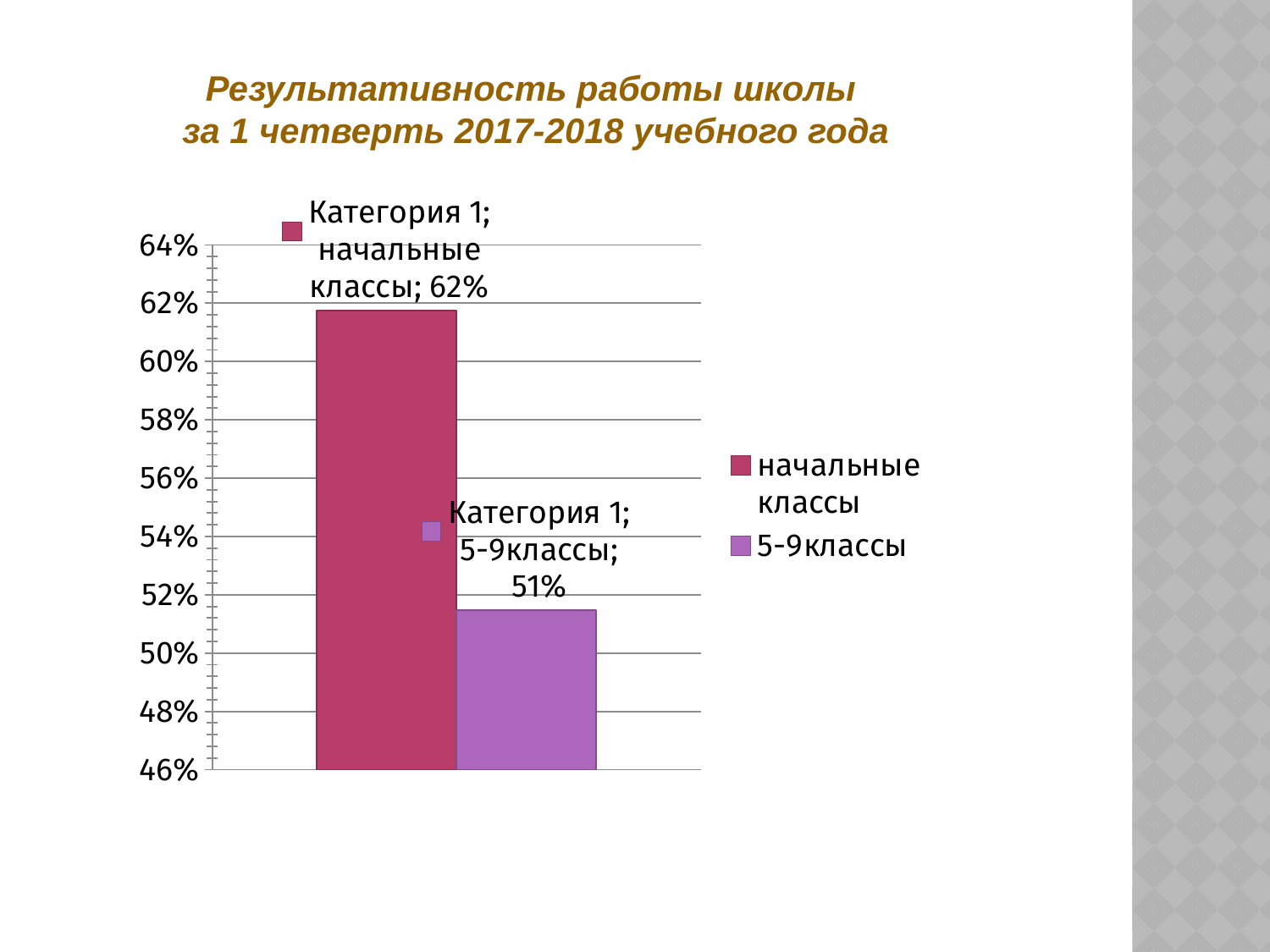

Результативность работы школы
за 1 четверть 2017-2018 учебного года

### Chart

| Category | начальные классы | 5-9классы |
|---|---|---|
| Категория 1 | 0.6176000000000003 | 0.5147 |